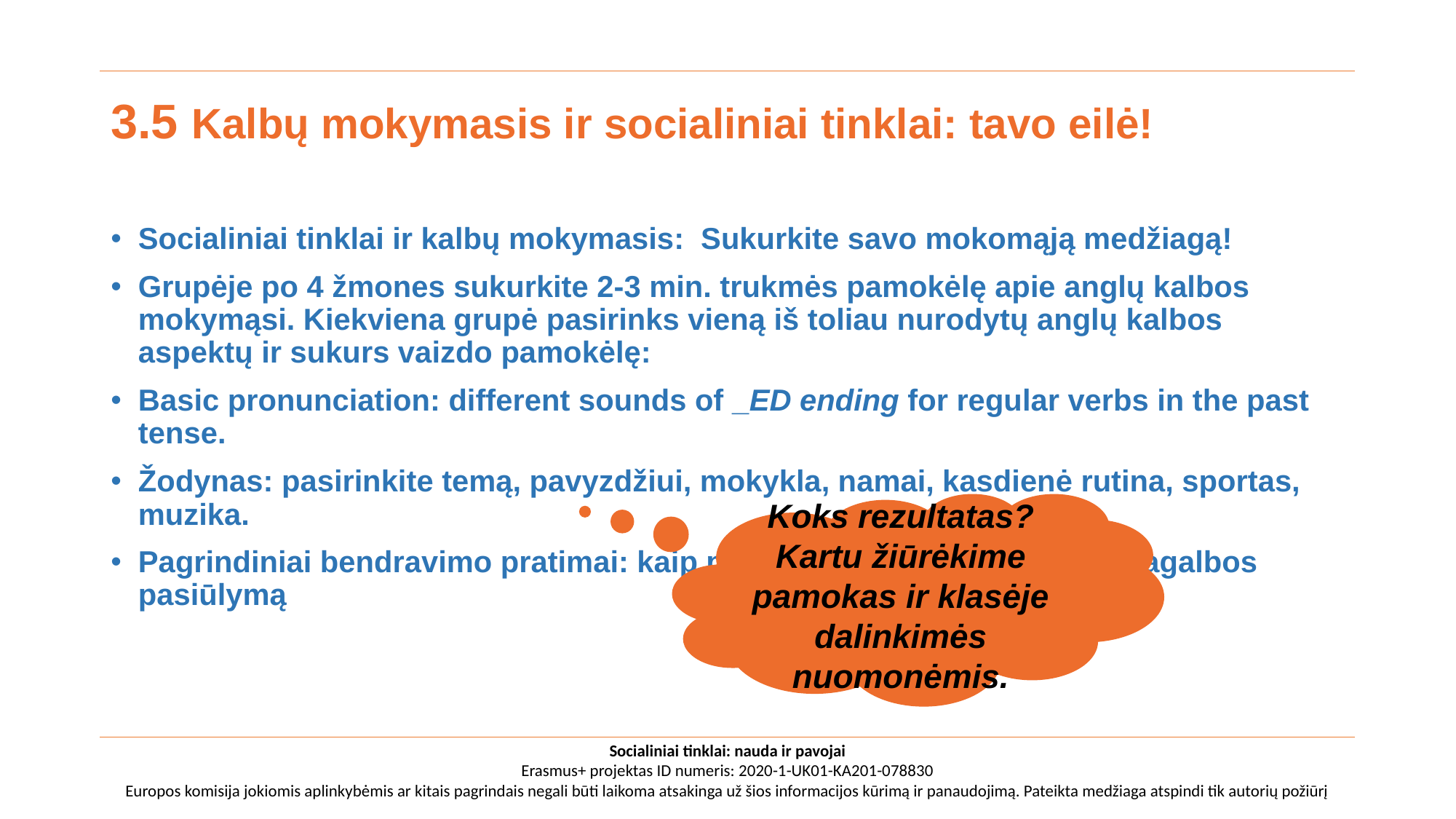

# 3.5 Kalbų mokymasis ir socialiniai tinklai: tavo eilė!
Socialiniai tinklai ir kalbų mokymasis:  Sukurkite savo mokomąją medžiagą!
Grupėje po 4 žmones sukurkite 2-3 min. trukmės pamokėlę apie anglų kalbos mokymąsi. Kiekviena grupė pasirinks vieną iš toliau nurodytų anglų kalbos aspektų ir sukurs vaizdo pamokėlę:
Basic pronunciation: different sounds of _ED ending for regular verbs in the past tense.
Žodynas: pasirinkite temą, pavyzdžiui, mokykla, namai, kasdienė rutina, sportas, muzika.
Pagrindiniai bendravimo pratimai: kaip pateikti pasiūlymą, kvietimą, pagalbos pasiūlymą

Koks rezultatas? Kartu žiūrėkime pamokas ir klasėje dalinkimės nuomonėmis.
Socialiniai tinklai: nauda ir pavojai
Erasmus+ projektas ID numeris: 2020-1-UK01-KA201-078830
Europos komisija jokiomis aplinkybėmis ar kitais pagrindais negali būti laikoma atsakinga už šios informacijos kūrimą ir panaudojimą. Pateikta medžiaga atspindi tik autorių požiūrį